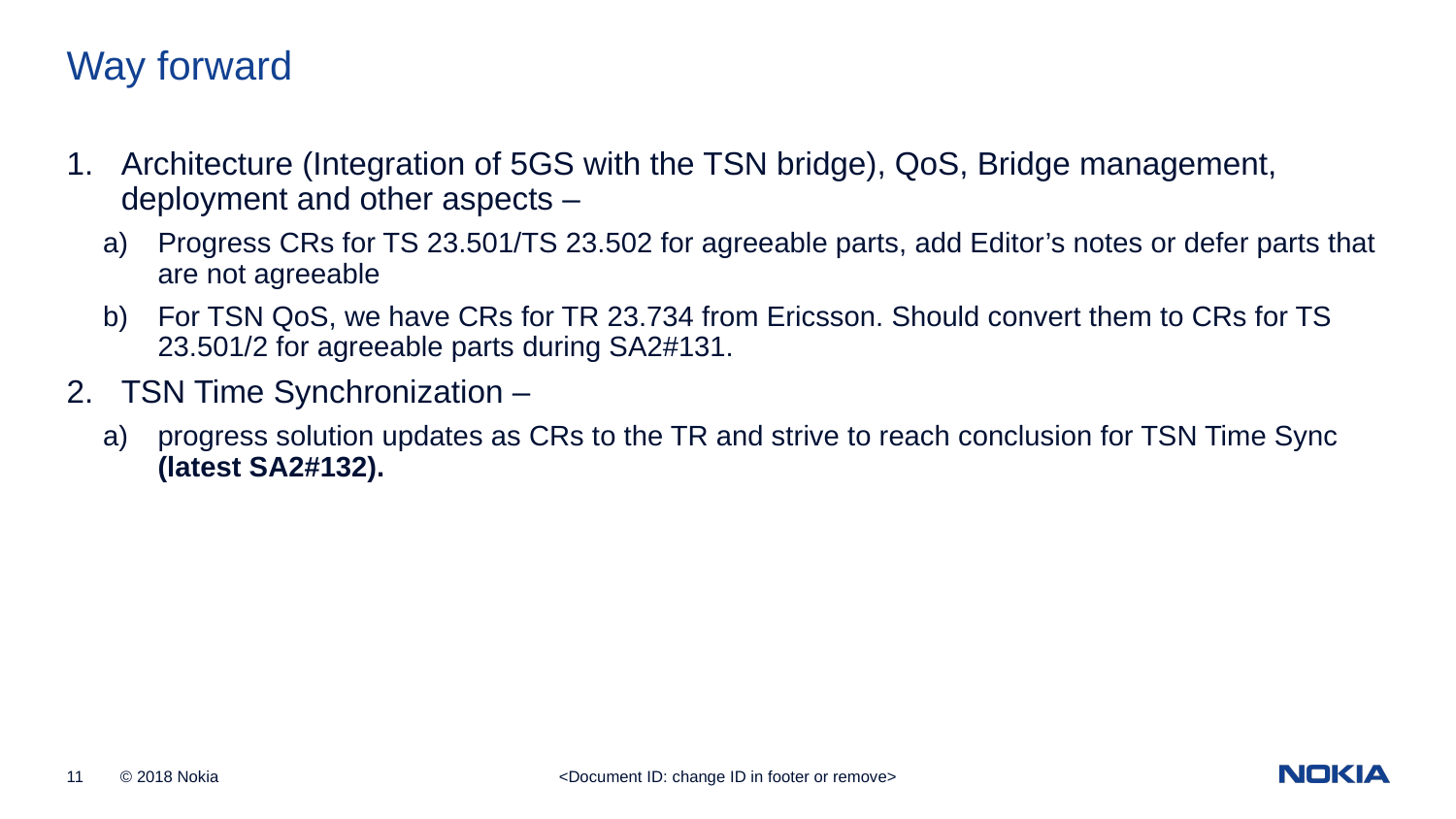

Way forward
Architecture (Integration of 5GS with the TSN bridge), QoS, Bridge management, deployment and other aspects –
Progress CRs for TS 23.501/TS 23.502 for agreeable parts, add Editor’s notes or defer parts that are not agreeable
For TSN QoS, we have CRs for TR 23.734 from Ericsson. Should convert them to CRs for TS 23.501/2 for agreeable parts during SA2#131.
TSN Time Synchronization –
progress solution updates as CRs to the TR and strive to reach conclusion for TSN Time Sync (latest SA2#132).

<Document ID: change ID in footer or remove>